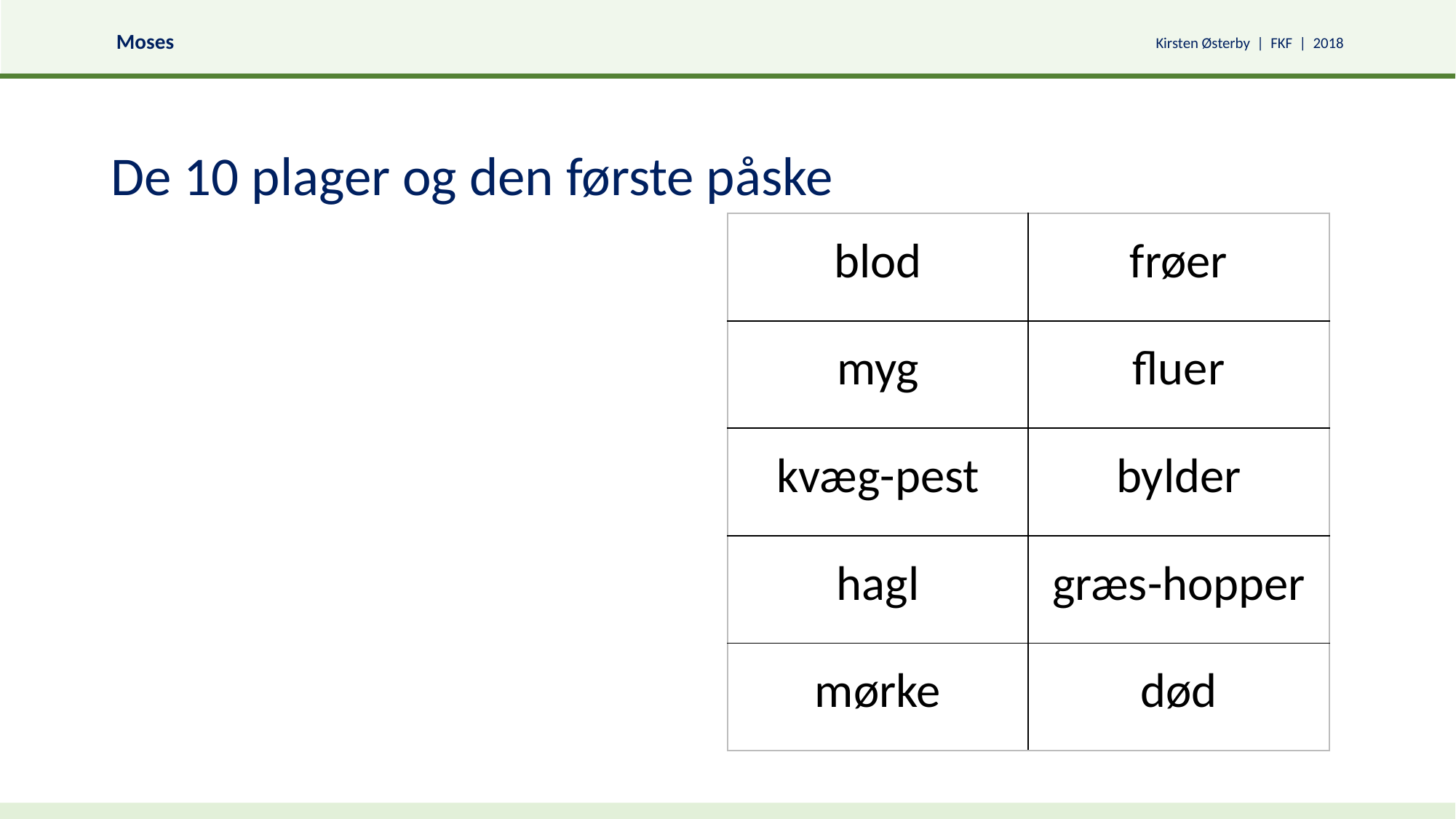

# De 10 plager og den første påske
| blod | frøer |
| --- | --- |
| myg | fluer |
| kvæg-pest | bylder |
| hagl | græs-hopper |
| mørke | død |